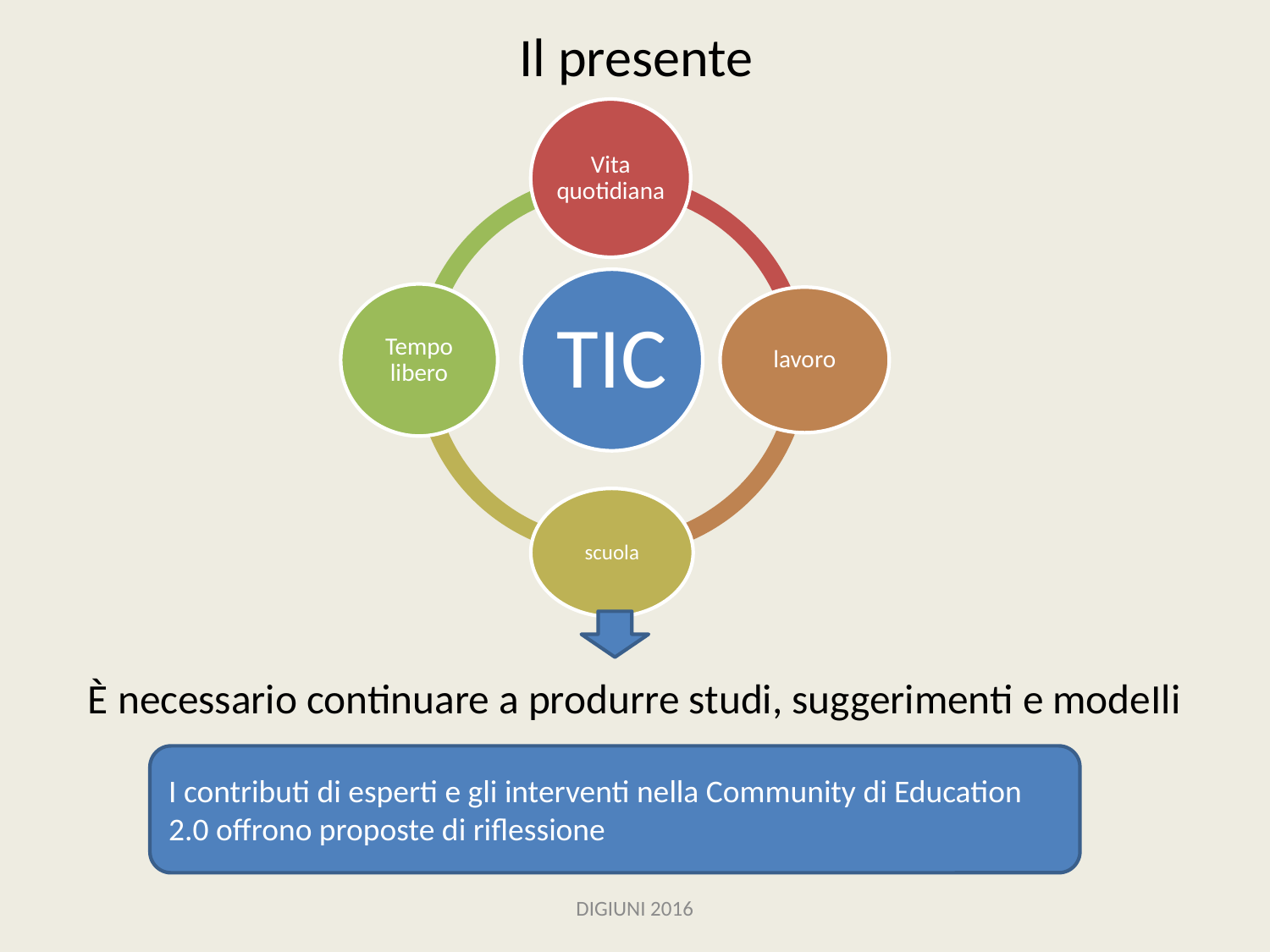

# Il presente
TIC
Vita quotidiana
lavoro
scuola
Tempo libero

È necessario continuare a produrre studi, suggerimenti e modeIli

I contributi di esperti e gli interventi nella Community di Education 2.0 offrono proposte di riflessione
DIGIUNI 2016